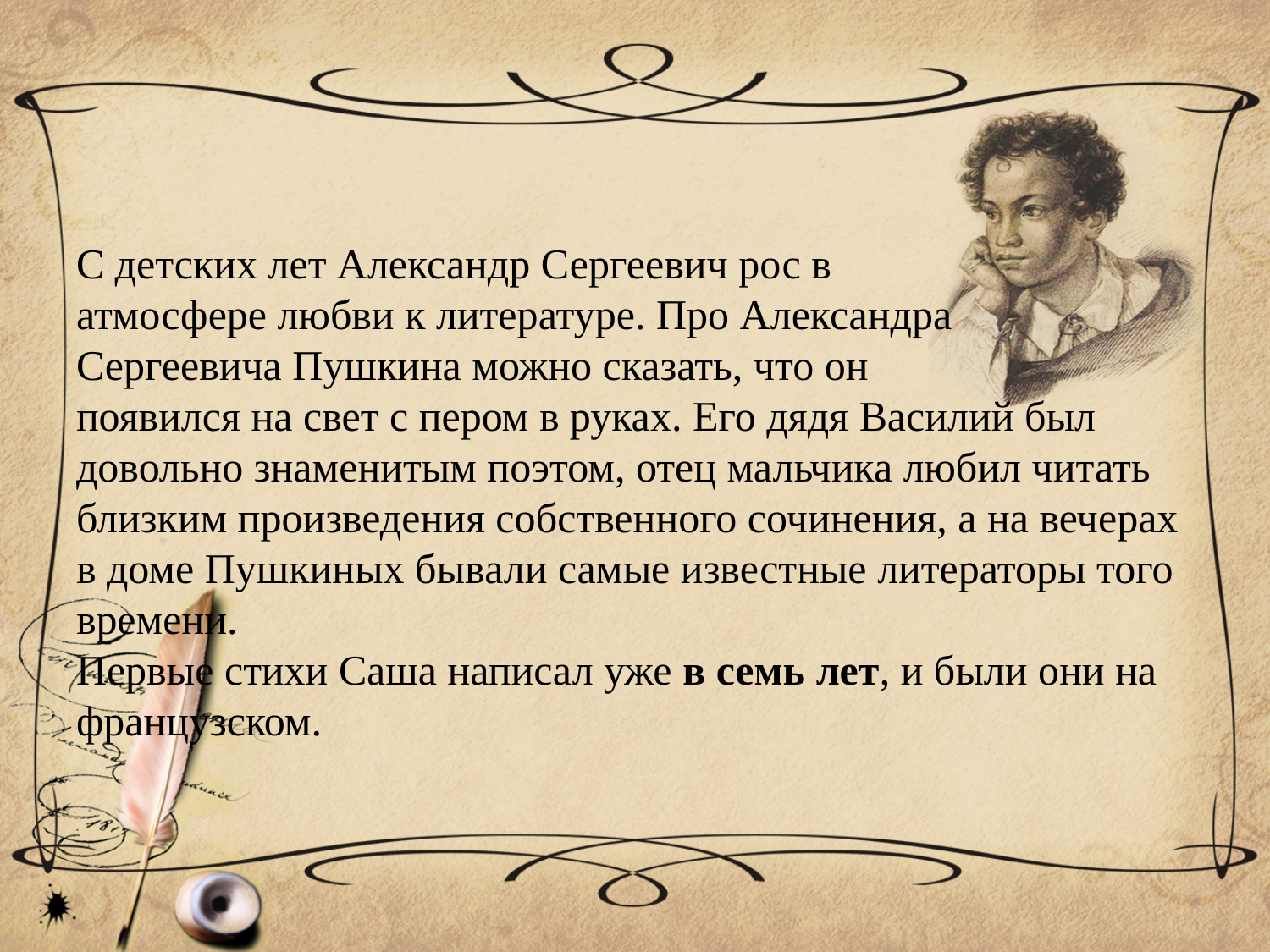

# С детских лет Александр Сергеевич рос в атмосфере любви к литературе. Про Александра Сергеевича Пушкина можно сказать, что он появился на свет с пером в руках. Его дядя Василий был довольно знаменитым поэтом, отец мальчика любил читать близким произведения собственного сочинения, а на вечерах в доме Пушкиных бывали самые известные литераторы того времени. Первые стихи Саша написал уже в семь лет, и были они на французском.